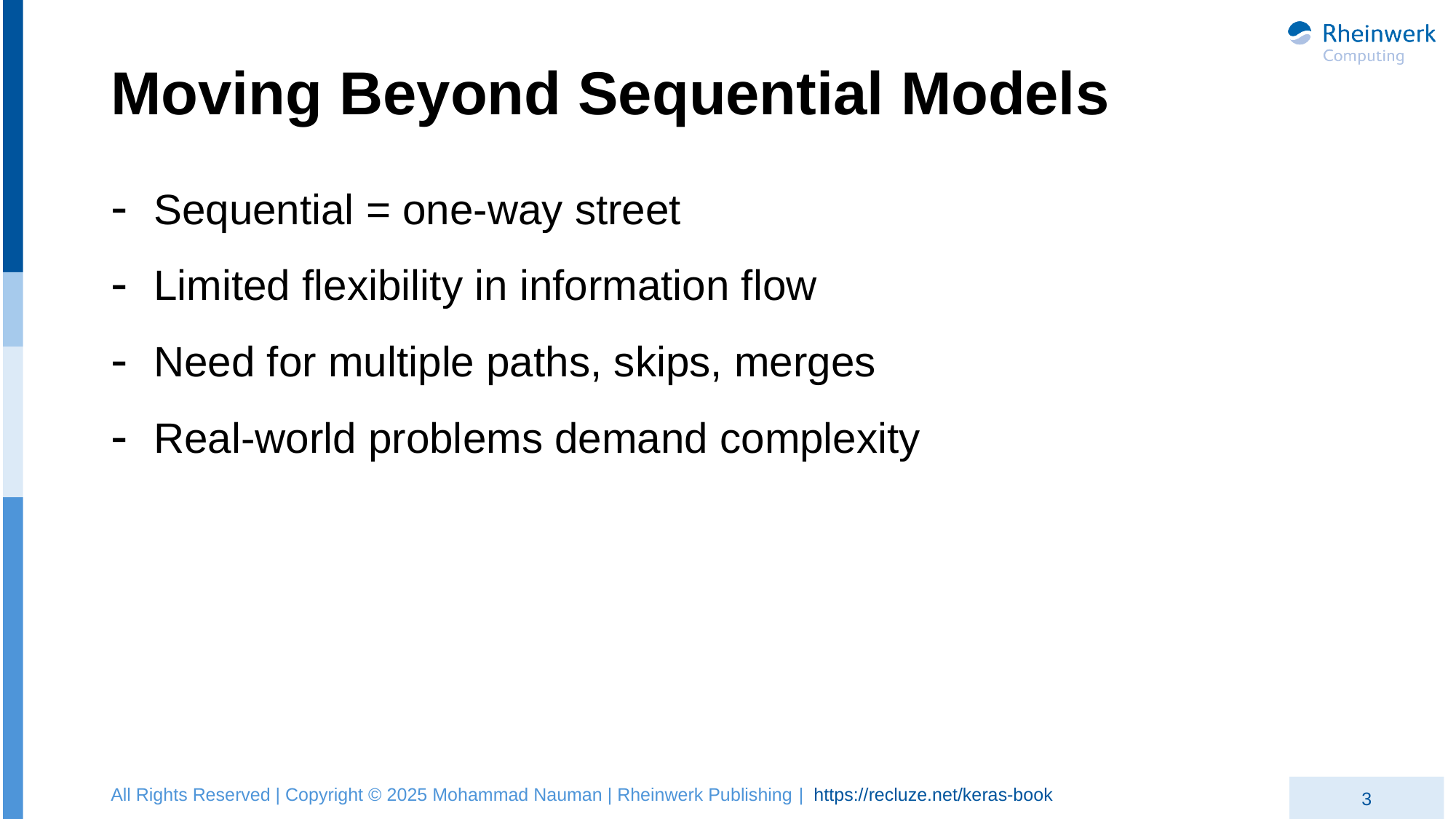

# Moving Beyond Sequential Models
Sequential = one-way street
Limited flexibility in information flow
Need for multiple paths, skips, merges
Real-world problems demand complexity